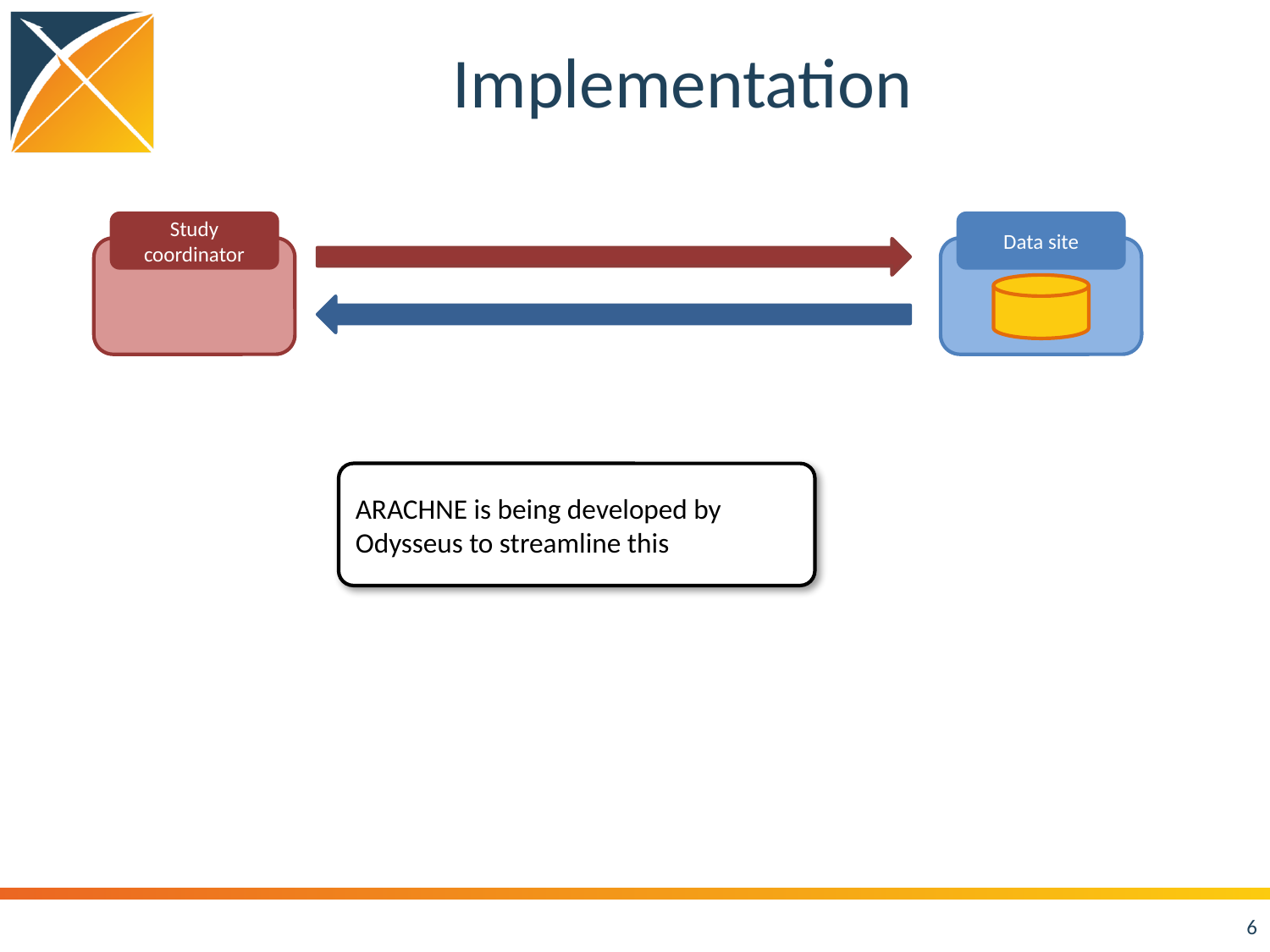

# Implementation
Study coordinator

Data site

ARACHNE is being developed by Odysseus to streamline this
6